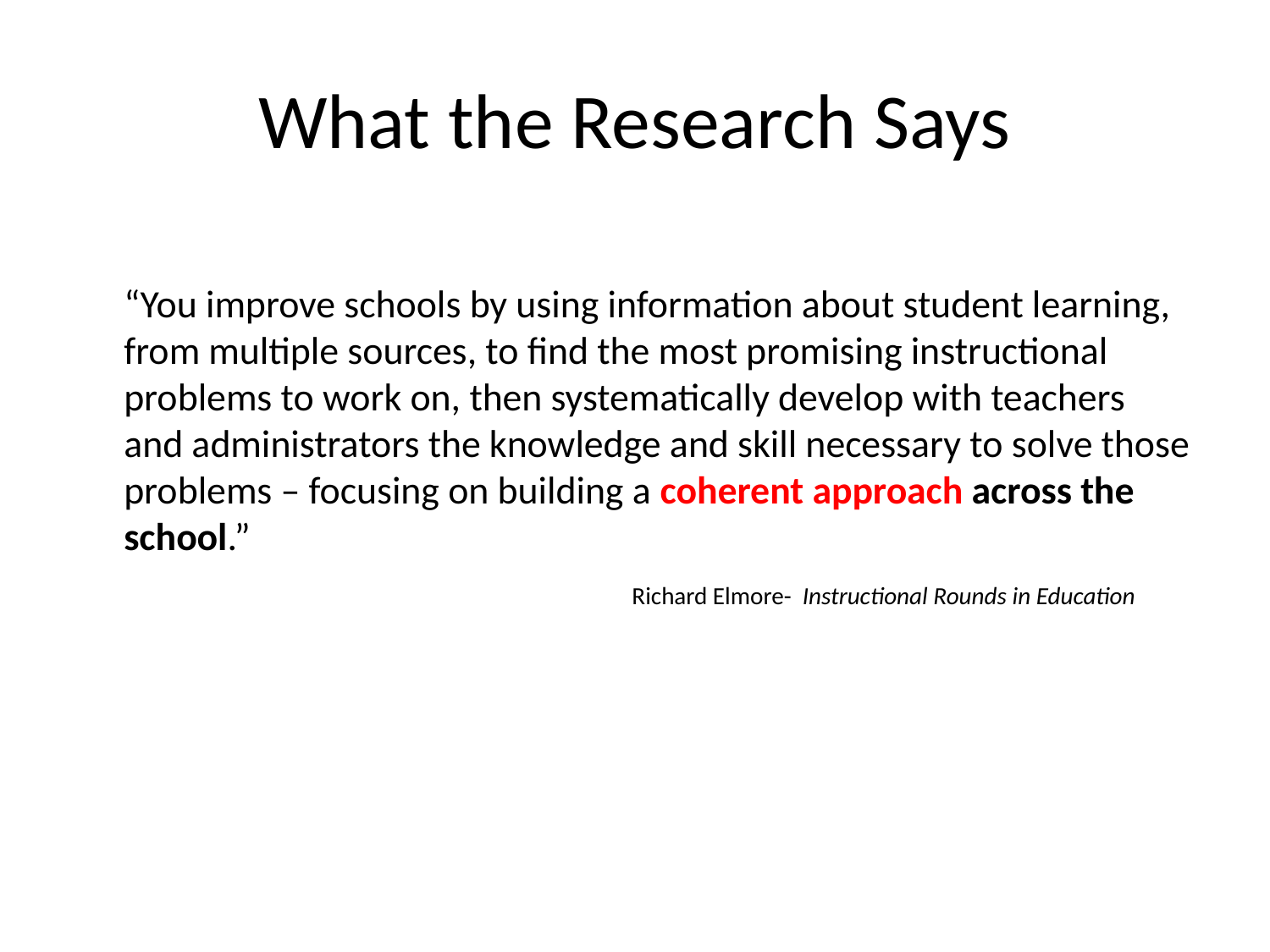

# What the Research Says

	“You improve schools by using information about student learning, from multiple sources, to find the most promising instructional problems to work on, then systematically develop with teachers and administrators the knowledge and skill necessary to solve those problems – focusing on building a coherent approach across the school.”
					Richard Elmore-  Instructional Rounds in Education